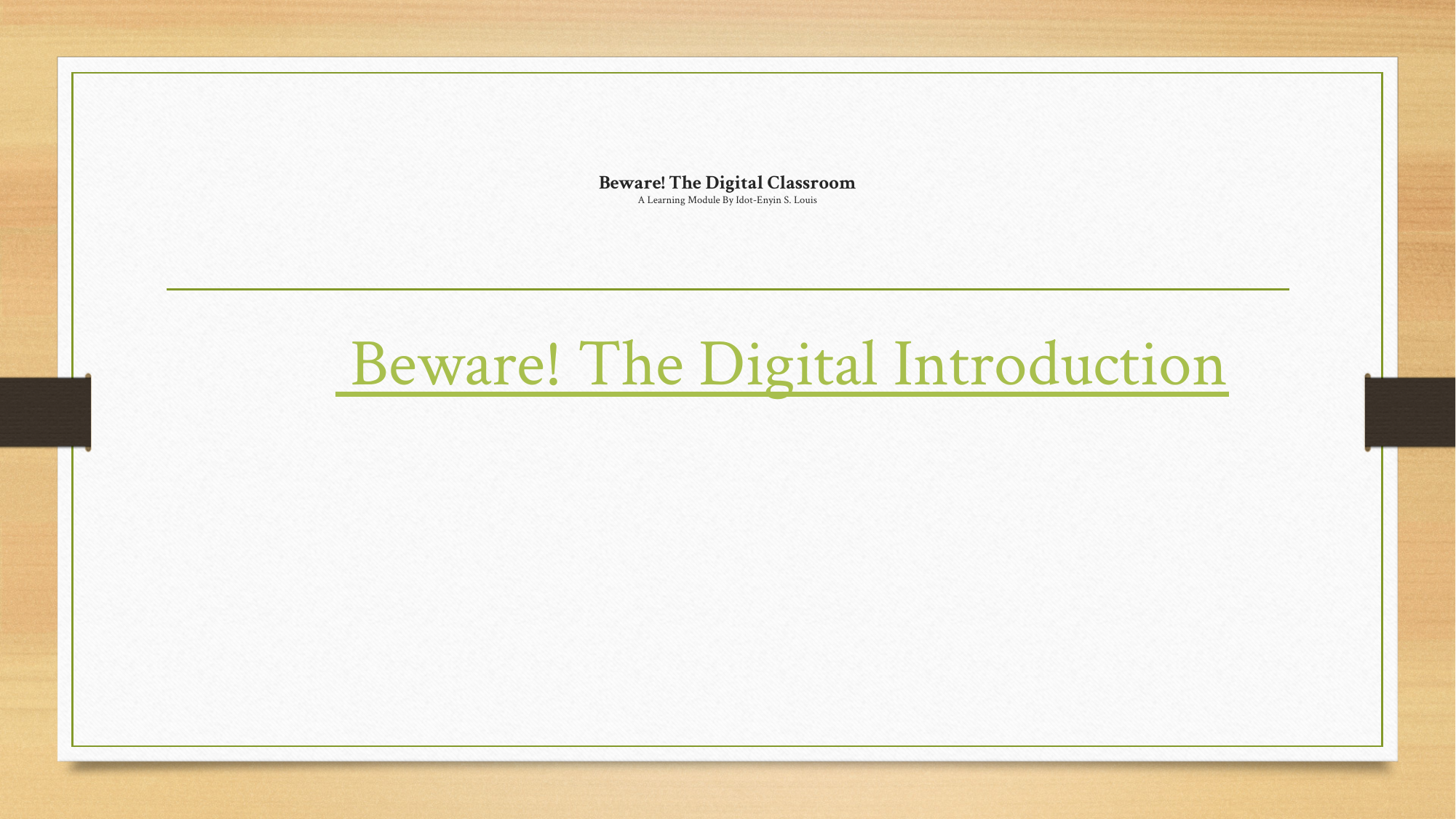

# Beware! The Digital Classroom A Learning Module By Idot-Enyin S. Louis
 Beware! The Digital Introduction